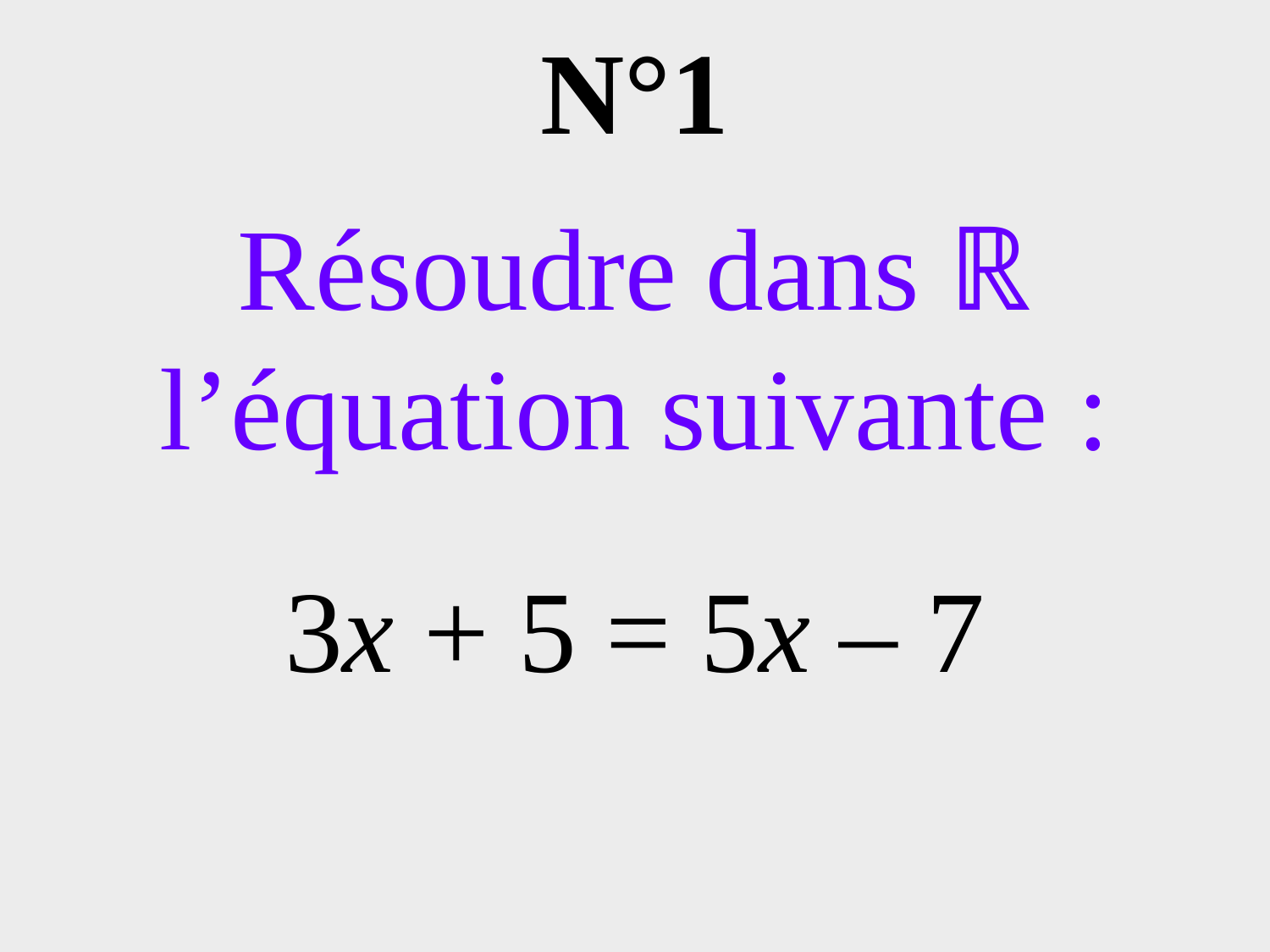

# N°1
Résoudre dans ℝ l’équation suivante :

3x + 5 = 5x – 7